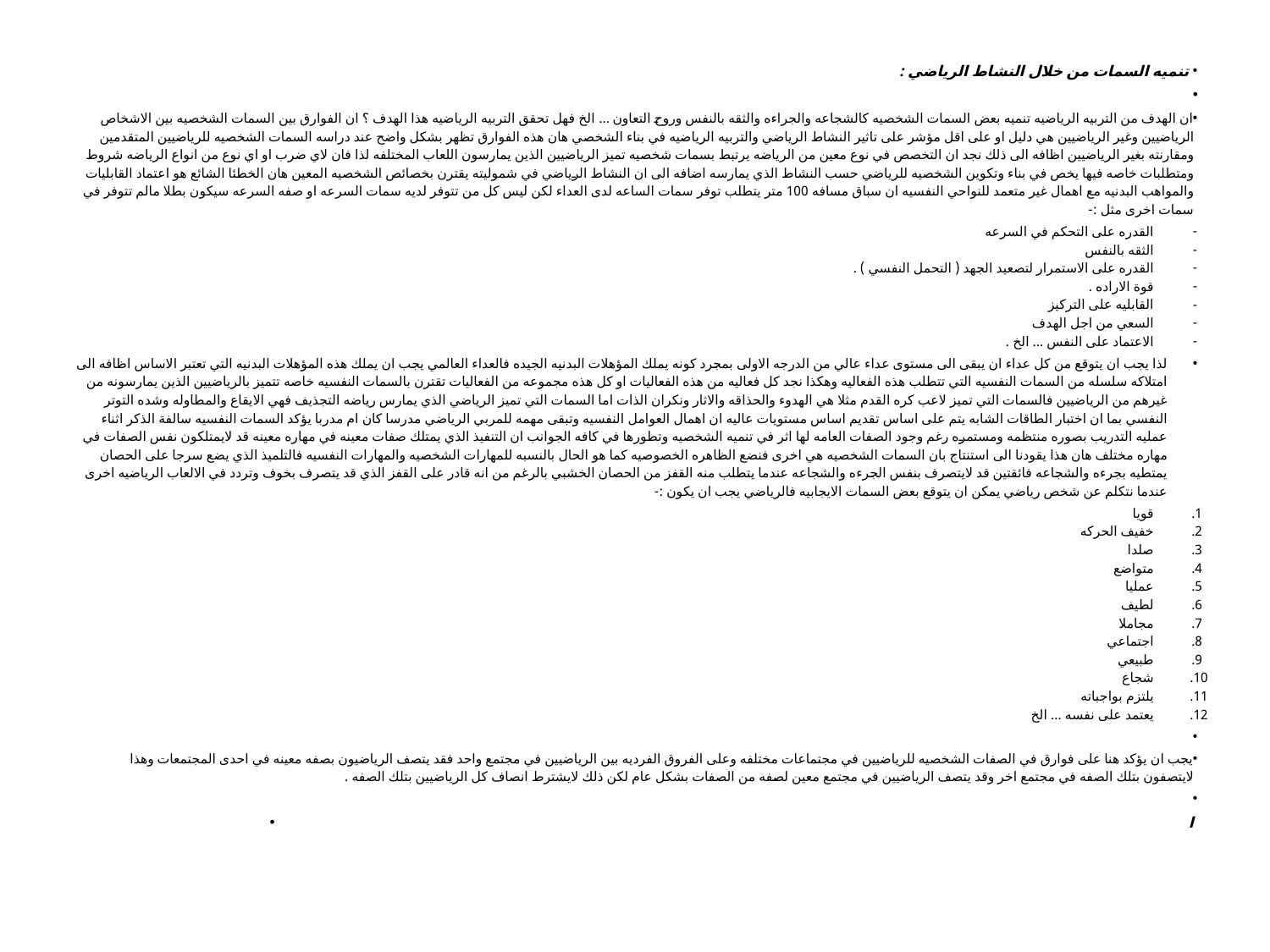

تنميه السمات من خلال النشاط الرياضي :

ان الهدف من التربيه الرياضيه تنميه بعض السمات الشخصيه كالشجاعه والجراءه والثقه بالنفس وروح التعاون ... الخ فهل تحقق التربيه الرياضيه هذا الهدف ؟ ان الفوارق بين السمات الشخصيه بين الاشخاص الرياضيين وغير الرياضيين هي دليل او على اقل مؤشر على تاثير النشاط الرياضي والتربيه الرياضيه في بناء الشخصي هان هذه الفوارق تظهر بشكل واضح عند دراسه السمات الشخصيه للرياضيين المتقدمين ومقارنته بغير الرياضيين اظافه الى ذلك نجد ان التخصص في نوع معين من الرياضه يرتبط بسمات شخصيه تميز الرياضيين الذين يمارسون اللعاب المختلفه لذا فان لاي ضرب او اي نوع من انواع الرياضه شروط ومتطلبات خاصه فيها يخص في بناء وتكوين الشخصيه للرياضي حسب النشاط الذي يمارسه اضافه الى ان النشاط الرياضي في شموليته يقترن بخصائص الشخصيه المعين هان الخطئا الشائع هو اعتماد القابليات والمواهب البدنيه مع اهمال غير متعمد للنواحي النفسيه ان سباق مسافه 100 متر يتطلب توفر سمات الساعه لدى العداء لكن ليس كل من تتوفر لديه سمات السرعه او صفه السرعه سيكون بطلا مالم تتوفر في سمات اخرى مثل :-
القدره على التحكم في السرعه
الثقه بالنفس
القدره على الاستمرار لتصعيد الجهد ( التحمل النفسي ) .
قوة الاراده .
القابليه على التركيز
السعي من اجل الهدف
الاعتماد على النفس ... الخ .
لذا يجب ان يتوقع من كل عداء ان يبقى الى مستوى عداء عالي من الدرجه الاولى بمجرد كونه يملك المؤهلات البدنيه الجيده فالعداء العالمي يجب ان يملك هذه المؤهلات البدنيه التي تعتبر الاساس اظافه الى امتلاكه سلسله من السمات النفسيه التي تتطلب هذه الفعاليه وهكذا نجد كل فعاليه من هذه الفعاليات او كل هذه مجموعه من الفعاليات تقترن بالسمات النفسيه خاصه تتميز بالرياضيين الذين يمارسونه من غيرهم من الرياضيين فالسمات التي تميز لاعب كره القدم مثلا هي الهدوء والحذاقه والاثار ونكران الذات اما السمات التي تميز الرياضي الذي يمارس رياضه التجذيف فهي الايقاع والمطاوله وشده التوتر النفسي بما ان اختبار الطاقات الشابه يتم على اساس تقديم اساس مستويات عاليه ان اهمال العوامل النفسيه وتبقى مهمه للمربي الرياضي مدرسا كان ام مدربا يؤكد السمات النفسيه سالفة الذكر اثناء عمليه التدريب بصوره منتظمه ومستمره رغم وجود الصفات العامه لها اثر في تنميه الشخصيه وتطورها في كافه الجوانب ان التنفيذ الذي يمتلك صفات معينه في مهاره معينه قد لايمتلكون نفس الصفات في مهاره مختلف هان هذا يقودنا الى استنتاج بان السمات الشخصيه هي اخرى فنضع الظاهره الخصوصيه كما هو الحال بالنسبه للمهارات الشخصيه والمهارات النفسيه فالتلميذ الذي يضع سرجا على الحصان يمتطيه بجرءه والشجاعه فائقتين قد لايتصرف بنفس الجرءه والشجاعه عندما يتطلب منه القفز من الحصان الخشبي بالرغم من انه قادر على القفز الذي قد يتصرف بخوف وتردد في الالعاب الرياضيه اخرى عندما نتكلم عن شخص رياضي يمكن ان يتوقع بعض السمات الايجابيه فالرياضي يجب ان يكون :-
قويا
خفيف الحركه
صلدا
متواضع
عمليا
لطيف
مجاملا
اجتماعي
طبيعي
شجاع
يلتزم بواجباته
يعتمد على نفسه ... الخ

يجب ان يؤكد هنا على فوارق في الصفات الشخصيه للرياضيين في مجتماعات مختلفه وعلى الفروق الفرديه بين الرياضيين في مجتمع واحد فقد يتصف الرياضيون بصفه معينه في احدى المجتمعات وهذا لايتصفون بتلك الصفه في مجتمع اخر وقد يتصف الرياضيين في مجتمع معين لصفه من الصفات بشكل عام لكن ذلك لايشترط انصاف كل الرياضيين بتلك الصفه .

ا